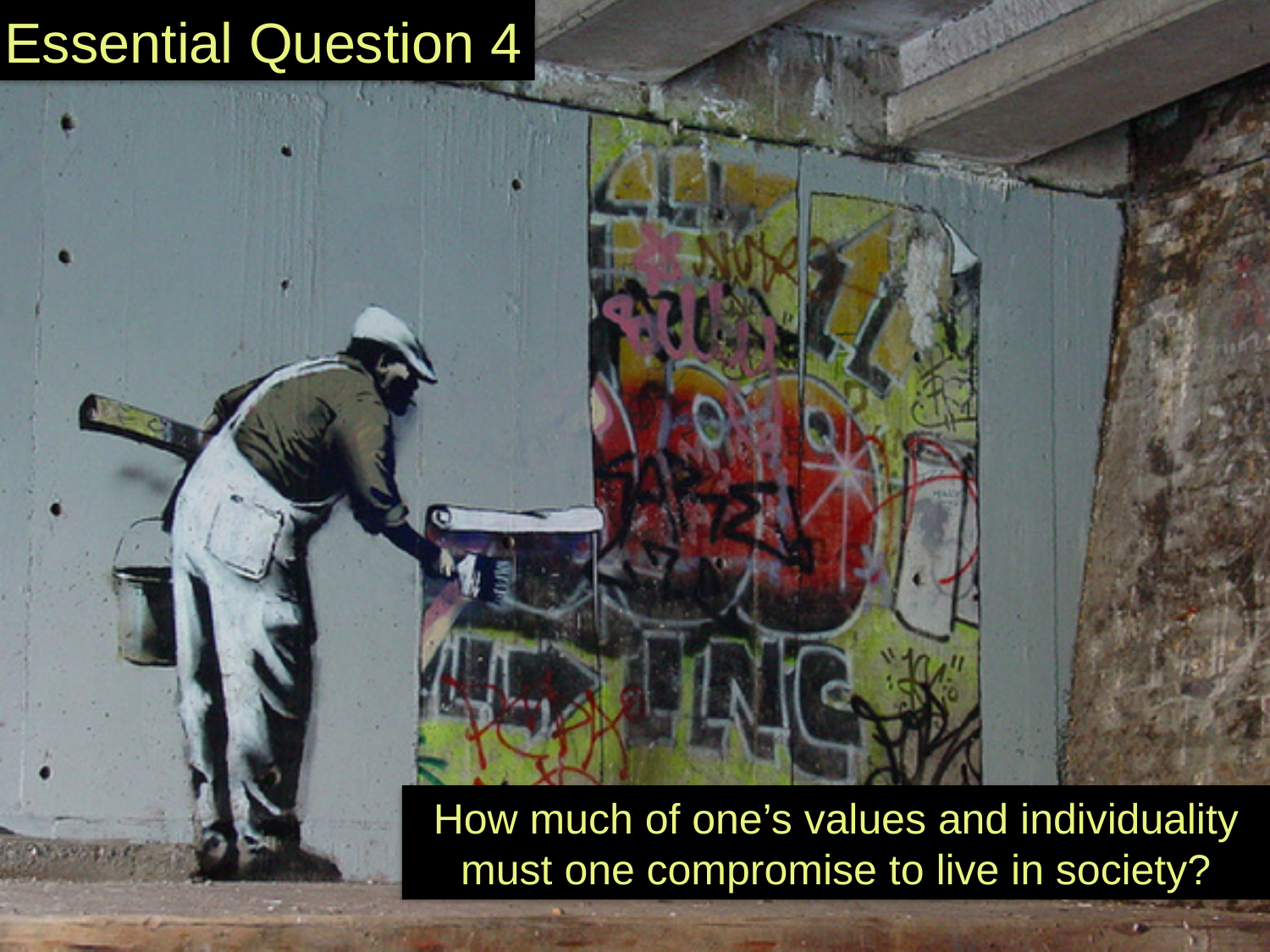

Essential Question 4
How much of one’s values and individuality must one compromise to live in society?